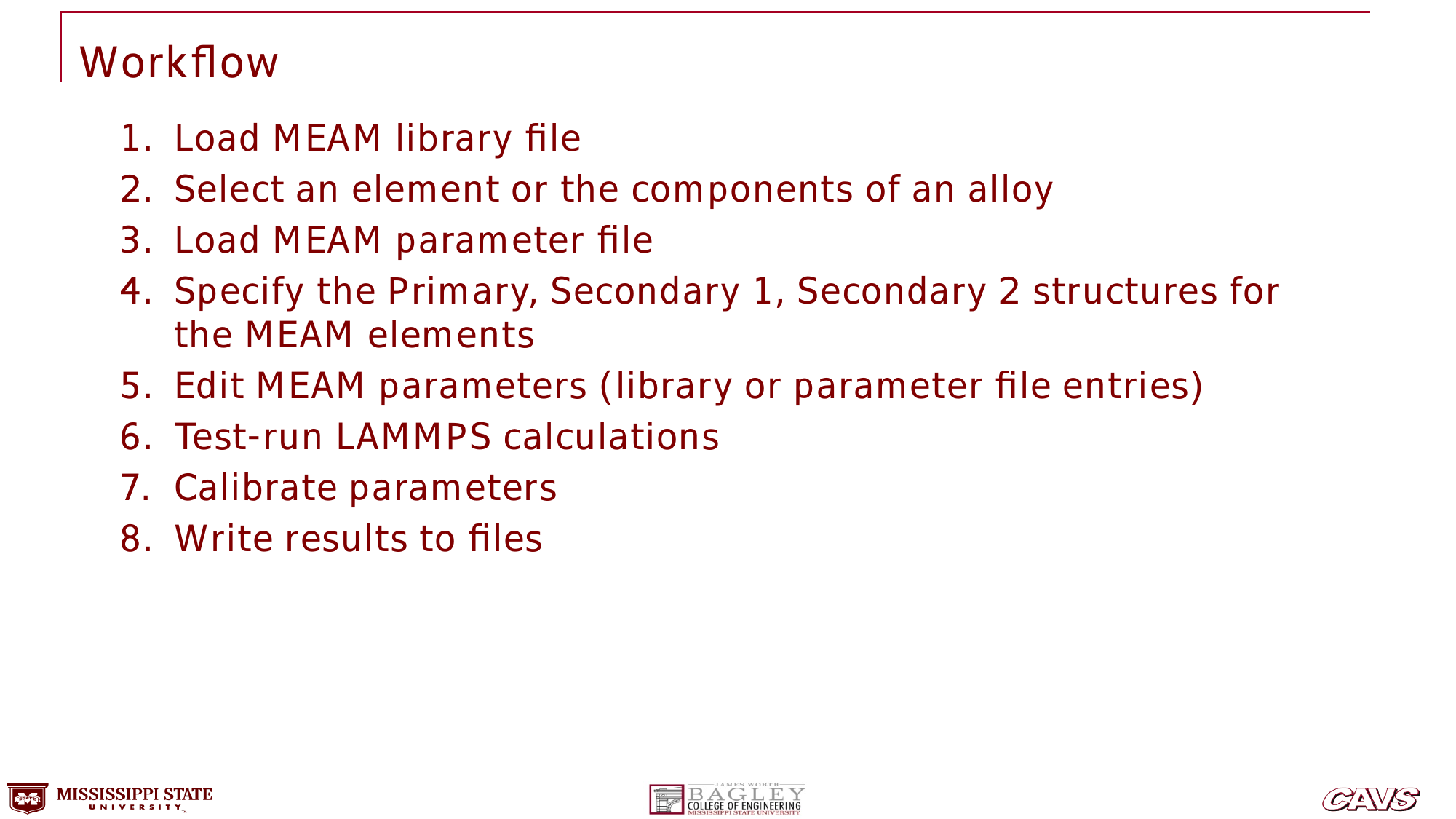

# Workflow
Load MEAM library file
Select an element or the components of an alloy
Load MEAM parameter file
Specify the Primary, Secondary 1, Secondary 2 structures for the MEAM elements
Edit MEAM parameters (library or parameter file entries)
Test-run LAMMPS calculations
Calibrate parameters
Write results to files